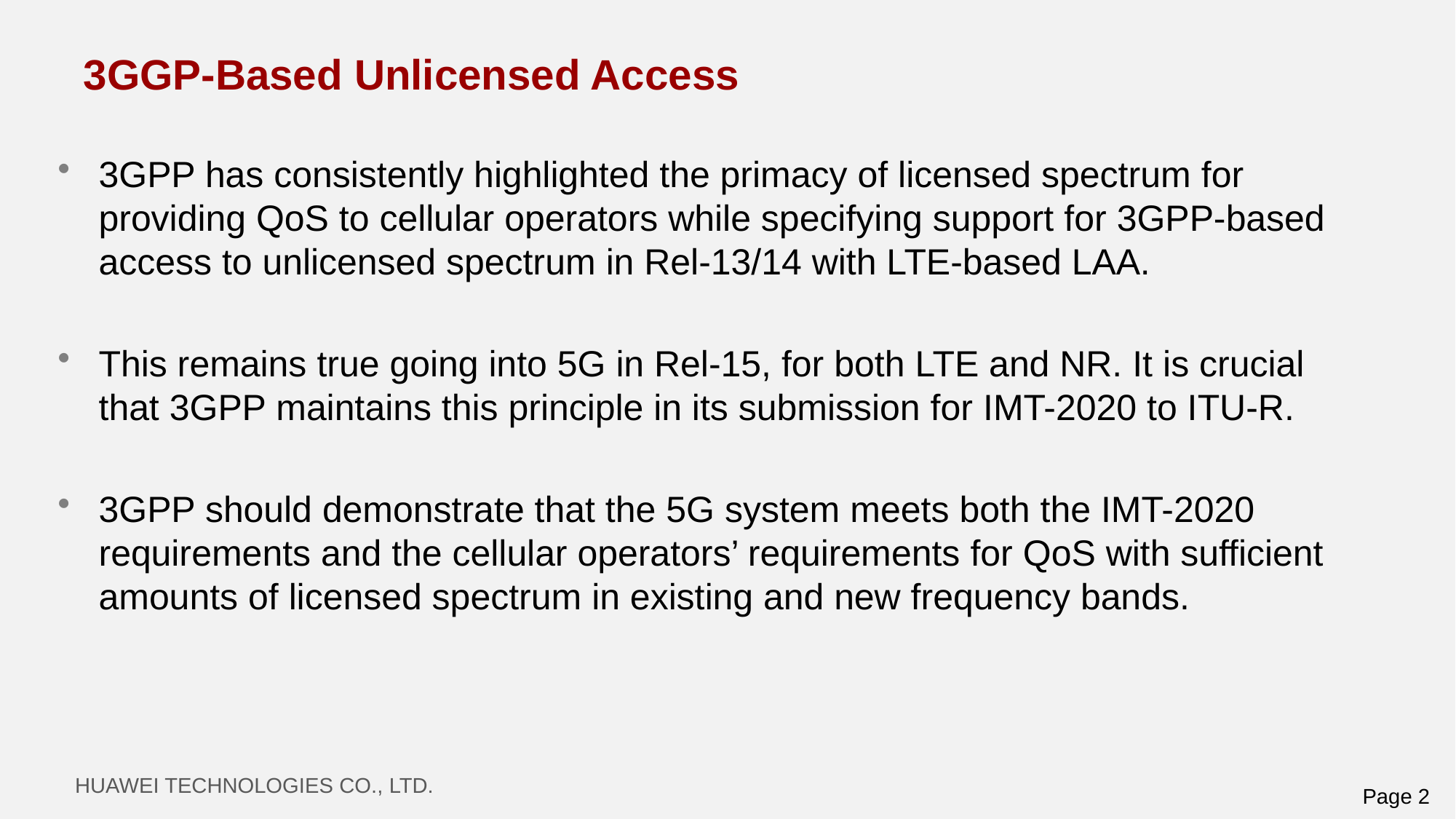

# 3GGP-Based Unlicensed Access
3GPP has consistently highlighted the primacy of licensed spectrum for providing QoS to cellular operators while specifying support for 3GPP-based access to unlicensed spectrum in Rel-13/14 with LTE-based LAA.

This remains true going into 5G in Rel-15, for both LTE and NR. It is crucial that 3GPP maintains this principle in its submission for IMT-2020 to ITU-R.

3GPP should demonstrate that the 5G system meets both the IMT-2020 requirements and the cellular operators’ requirements for QoS with sufficient amounts of licensed spectrum in existing and new frequency bands.